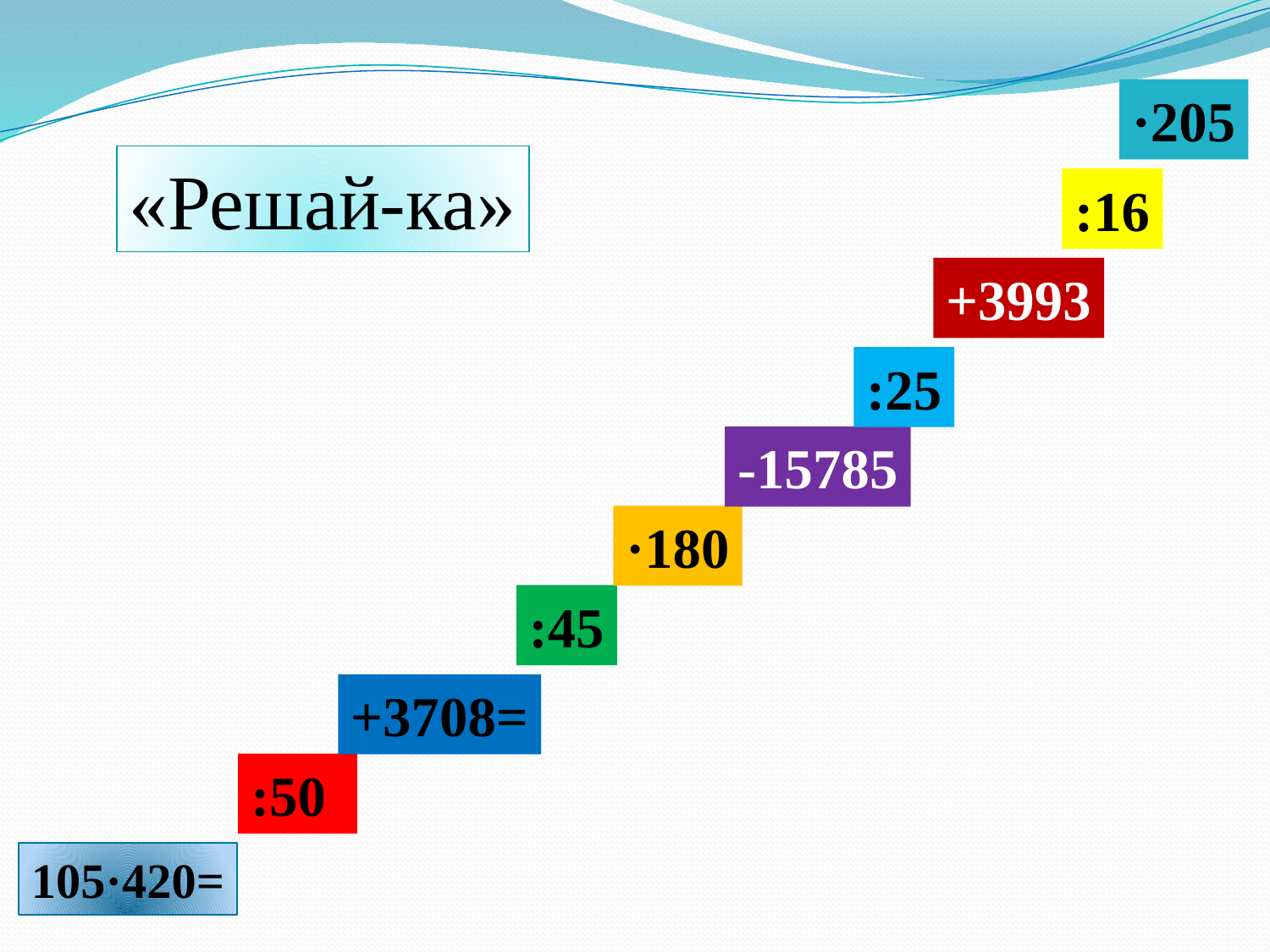

·205
«Решай-ка»
:16
+3993
:25
-15785
·180
:45
+3708=
:50
105·420=